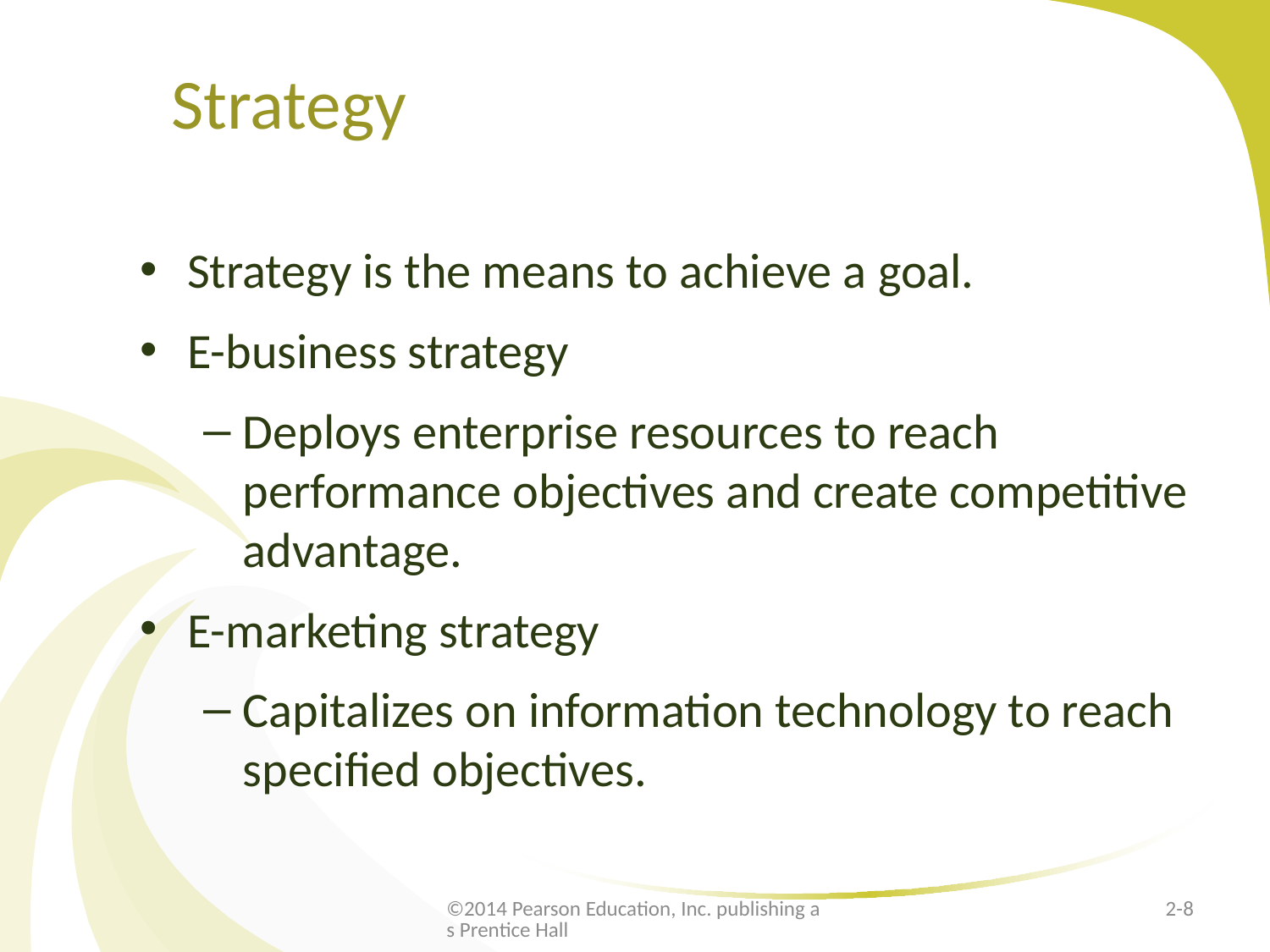

# Strategy
Strategy is the means to achieve a goal.
E-business strategy
Deploys enterprise resources to reach performance objectives and create competitive advantage.
E-marketing strategy
Capitalizes on information technology to reach specified objectives.
©2014 Pearson Education, Inc. publishing as Prentice Hall
2-8